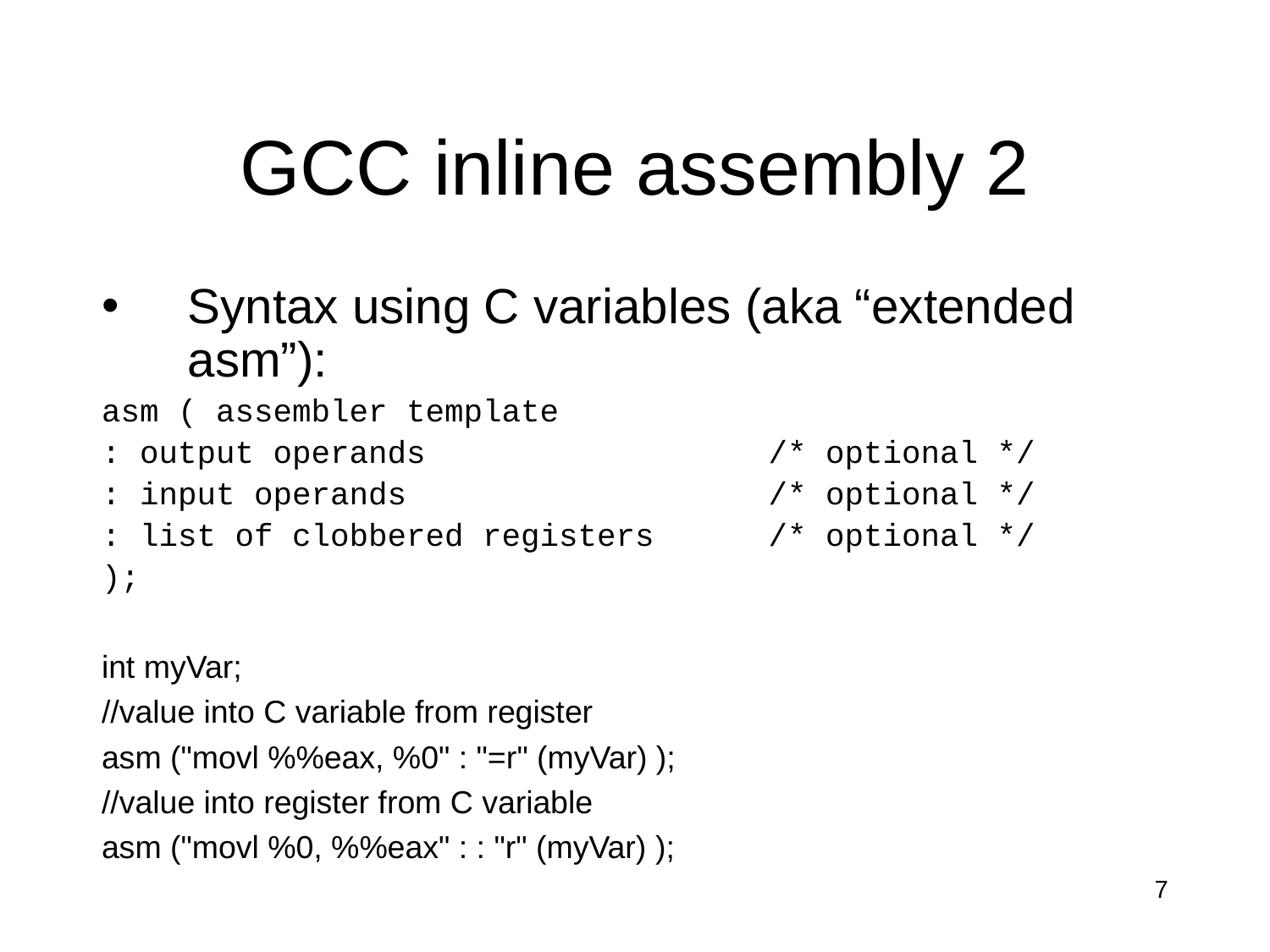

GCC inline assembly 2
Syntax using C variables (aka “extended asm”):
asm ( assembler template
: output operands                  /* optional */
: input operands                   /* optional */
: list of clobbered registers      /* optional */
);

int myVar;
//value into C variable from register
asm ("movl %%eax, %0" : "=r" (myVar) );
//value into register from C variable
asm ("movl %0, %%eax" : : "r" (myVar) );
7